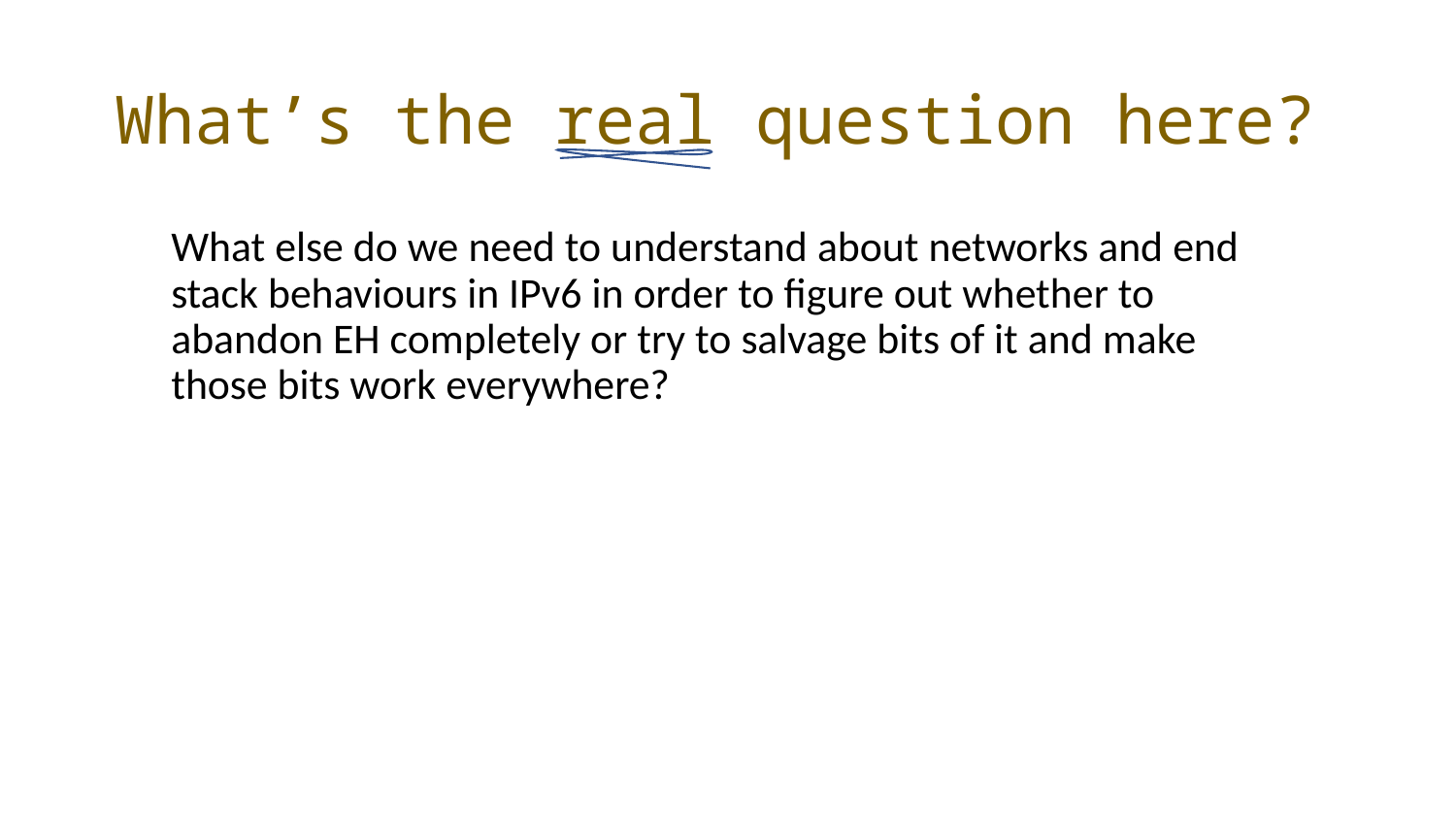

# What’s the real question here?

What else do we need to understand about networks and end stack behaviours in IPv6 in order to figure out whether to abandon EH completely or try to salvage bits of it and make those bits work everywhere?